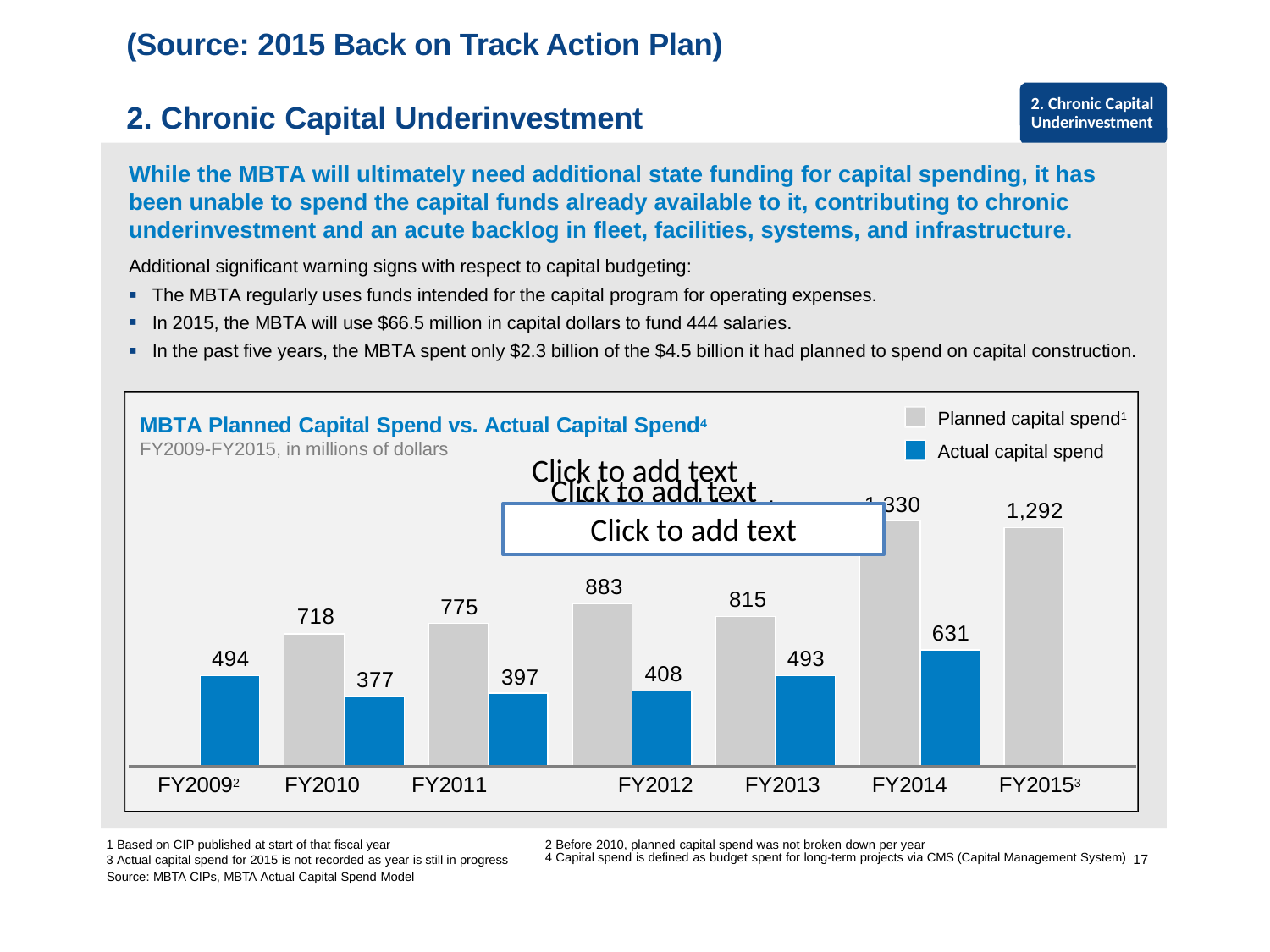

(Source: 2015 Back on Track Action Plan)

2. Chronic Capital Underinvestment

2. Chronic Capital Underinvestment

While the MBTA will ultimately need additional state funding for capital spending, it has been unable to spend the capital funds already available to it, contributing to chronic underinvestment and an acute backlog in fleet, facilities, systems, and infrastructure.

Additional significant warning signs with respect to capital budgeting:
The MBTA regularly uses funds intended for the capital program for operating expenses.
In 2015, the MBTA will use $66.5 million in capital dollars to fund 444 salaries.
In the past five years, the MBTA spent only $2.3 billion of the $4.5 billion it had planned to spend on capital construction.

Planned capital spend1 Actual capital spend

MBTA Planned Capital Spend vs. Actual Capital Spend4
FY2009-FY2015, in millions of dollars

Click to add text
Click to add text
Click to add text
1,330
1,292
Click to add text

883
815
775
718

631

494
493

408
397
377

FY20092	FY2010	FY2011

1 Based on CIP published at start of that fiscal year
3 Actual capital spend for 2015 is not recorded as year is still in progress
Source: MBTA CIPs, MBTA Actual Capital Spend Model
FY2012	FY2013	FY2014	FY20153

2 Before 2010, planned capital spend was not broken down per year
4 Capital spend is defined as budget spent for long-term projects via CMS (Capital Management System)  17